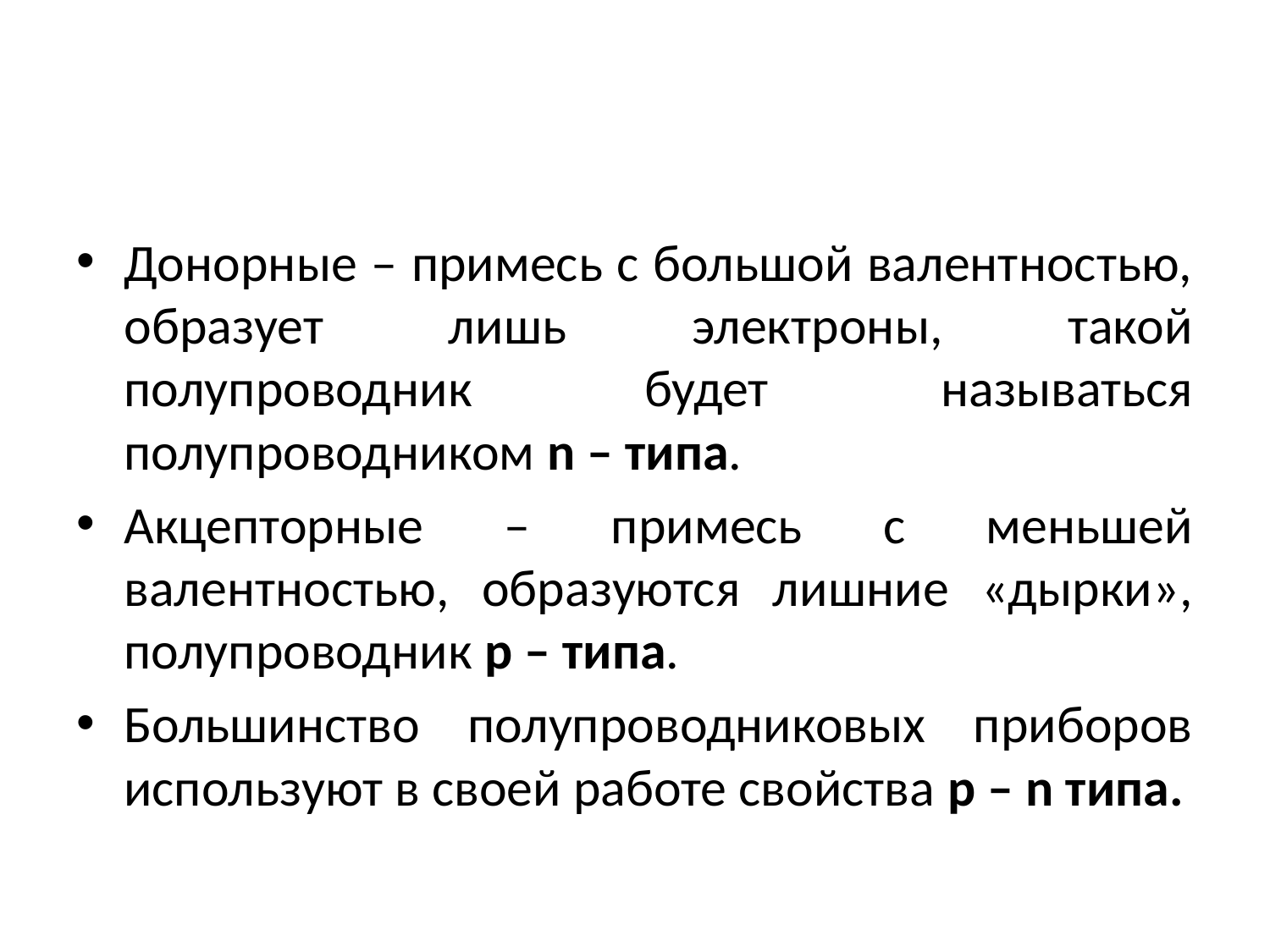

#
Донорные – примесь с большой валентностью, образует лишь электроны, такой полупроводник будет называться полупроводником n – типа.
Акцепторные – примесь с меньшей валентностью, образуются лишние «дырки», полупроводник p – типа.
Большинство полупроводниковых приборов используют в своей работе свойства p – n типа.